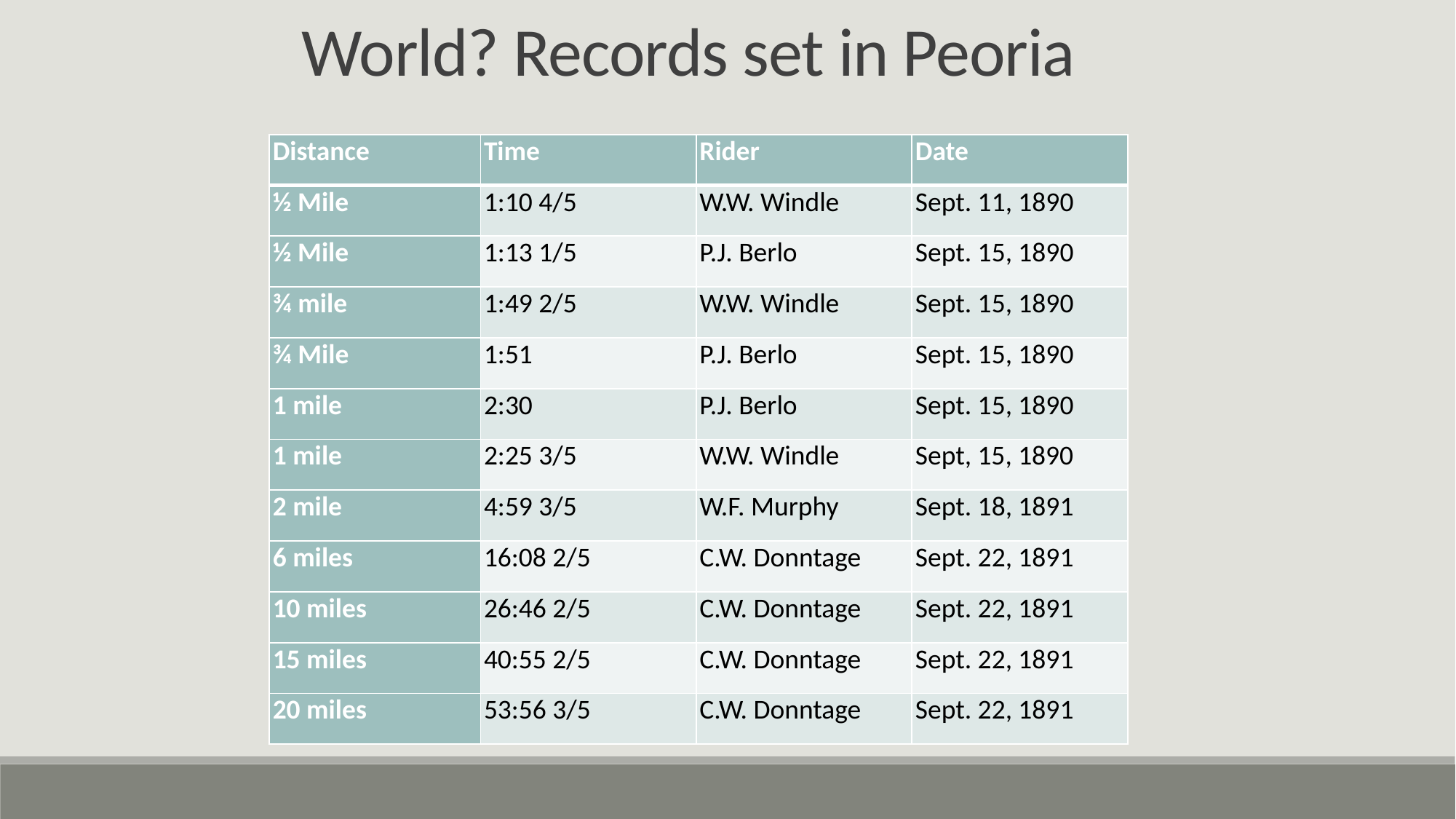

World? Records set in Peoria
| Distance | Time | Rider | Date |
| --- | --- | --- | --- |
| ½ Mile | 1:10 4/5 | W.W. Windle | Sept. 11, 1890 |
| ½ Mile | 1:13 1/5 | P.J. Berlo | Sept. 15, 1890 |
| ¾ mile | 1:49 2/5 | W.W. Windle | Sept. 15, 1890 |
| ¾ Mile | 1:51 | P.J. Berlo | Sept. 15, 1890 |
| 1 mile | 2:30 | P.J. Berlo | Sept. 15, 1890 |
| 1 mile | 2:25 3/5 | W.W. Windle | Sept, 15, 1890 |
| 2 mile | 4:59 3/5 | W.F. Murphy | Sept. 18, 1891 |
| 6 miles | 16:08 2/5 | C.W. Donntage | Sept. 22, 1891 |
| 10 miles | 26:46 2/5 | C.W. Donntage | Sept. 22, 1891 |
| 15 miles | 40:55 2/5 | C.W. Donntage | Sept. 22, 1891 |
| 20 miles | 53:56 3/5 | C.W. Donntage | Sept. 22, 1891 |